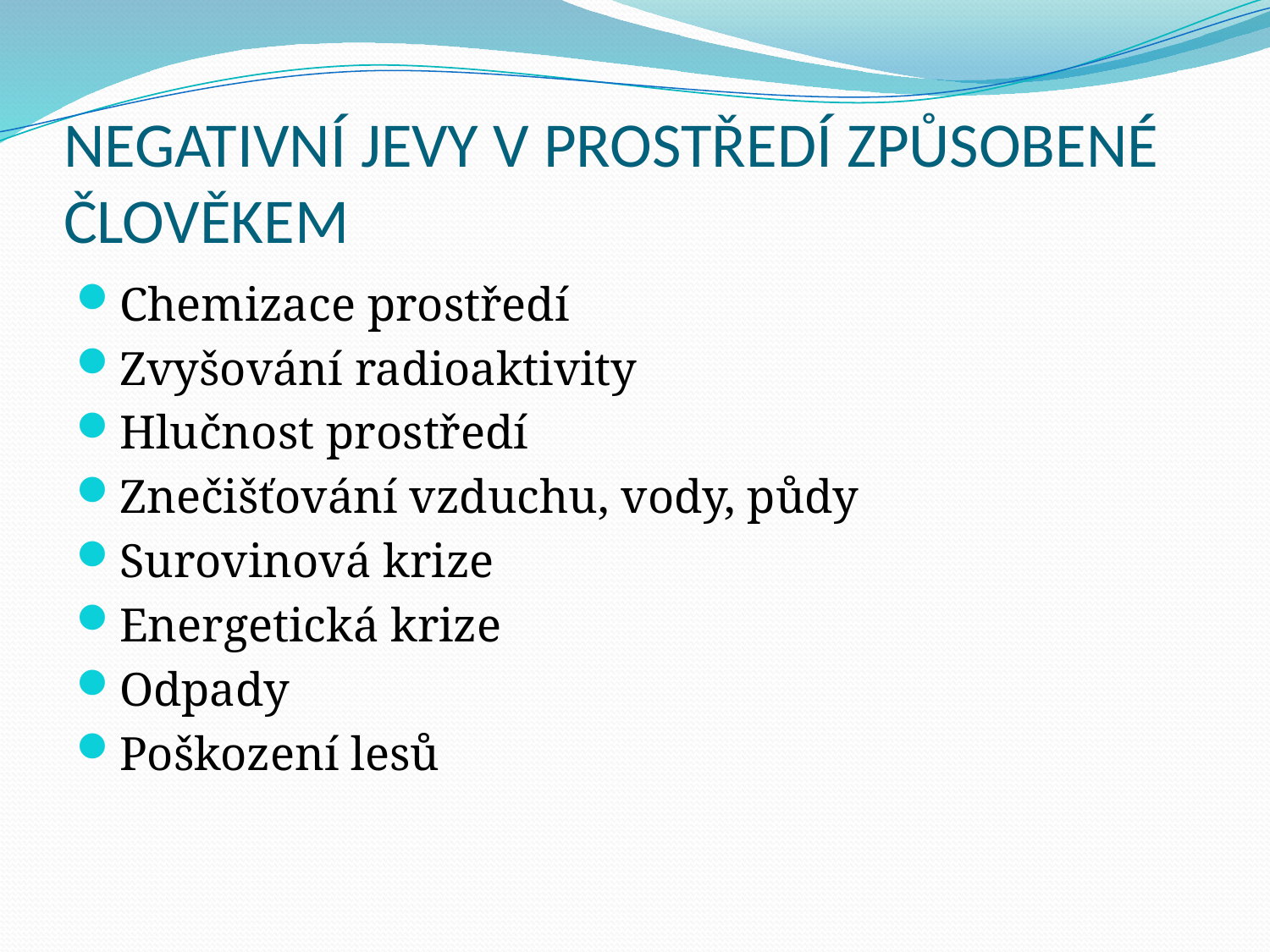

# NEGATIVNÍ JEVY V PROSTŘEDÍ ZPŮSOBENÉ ČLOVĚKEM
Chemizace prostředí
Zvyšování radioaktivity
Hlučnost prostředí
Znečišťování vzduchu, vody, půdy
Surovinová krize
Energetická krize
Odpady
Poškození lesů